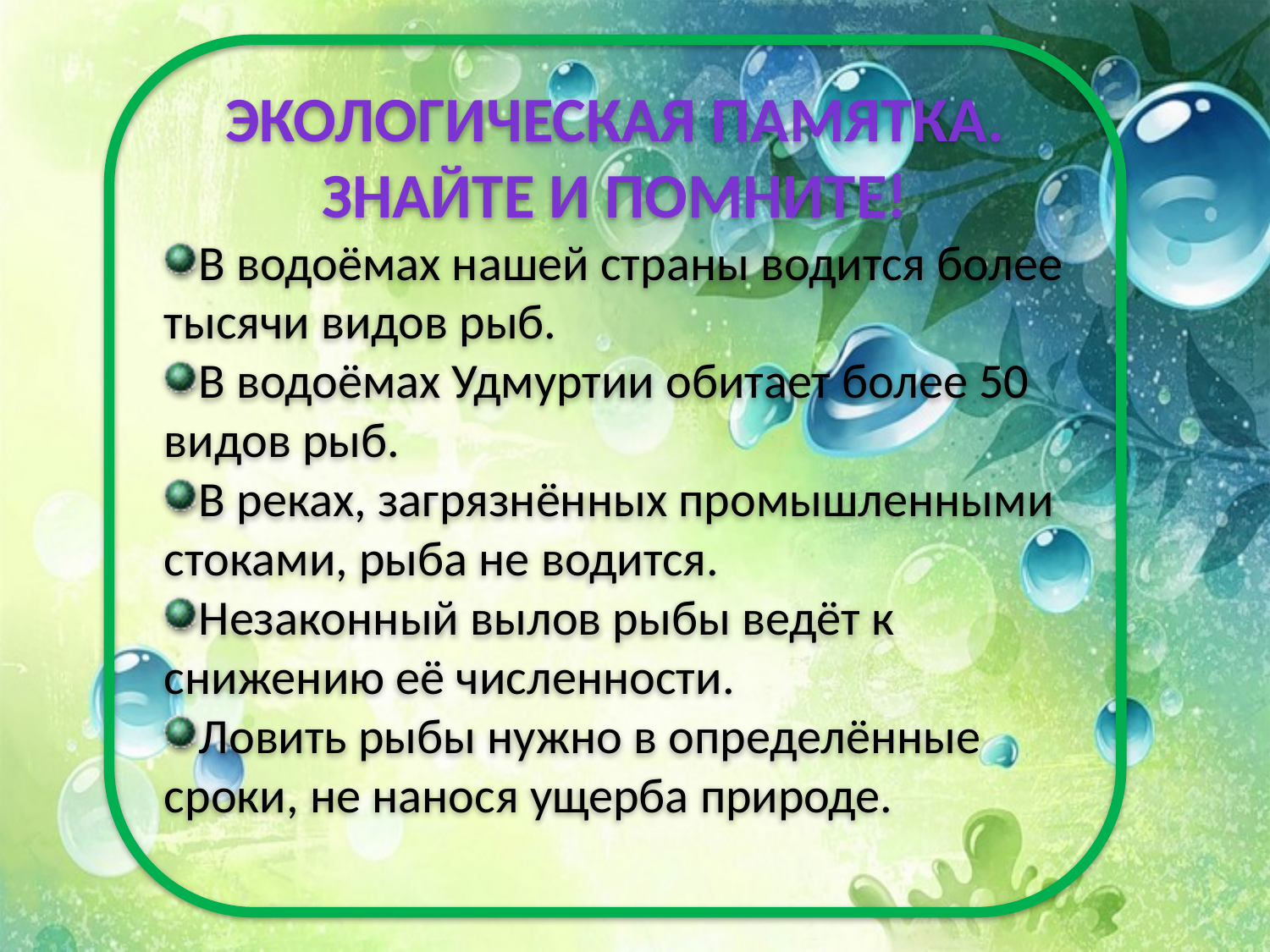

Экологическая памятка. Знайте и помните!
В водоёмах нашей страны водится более тысячи видов рыб.
В водоёмах Удмуртии обитает более 50 видов рыб.
В реках, загрязнённых промышленными стоками, рыба не водится.
Незаконный вылов рыбы ведёт к снижению её численности.
Ловить рыбы нужно в определённые сроки, не нанося ущерба природе.